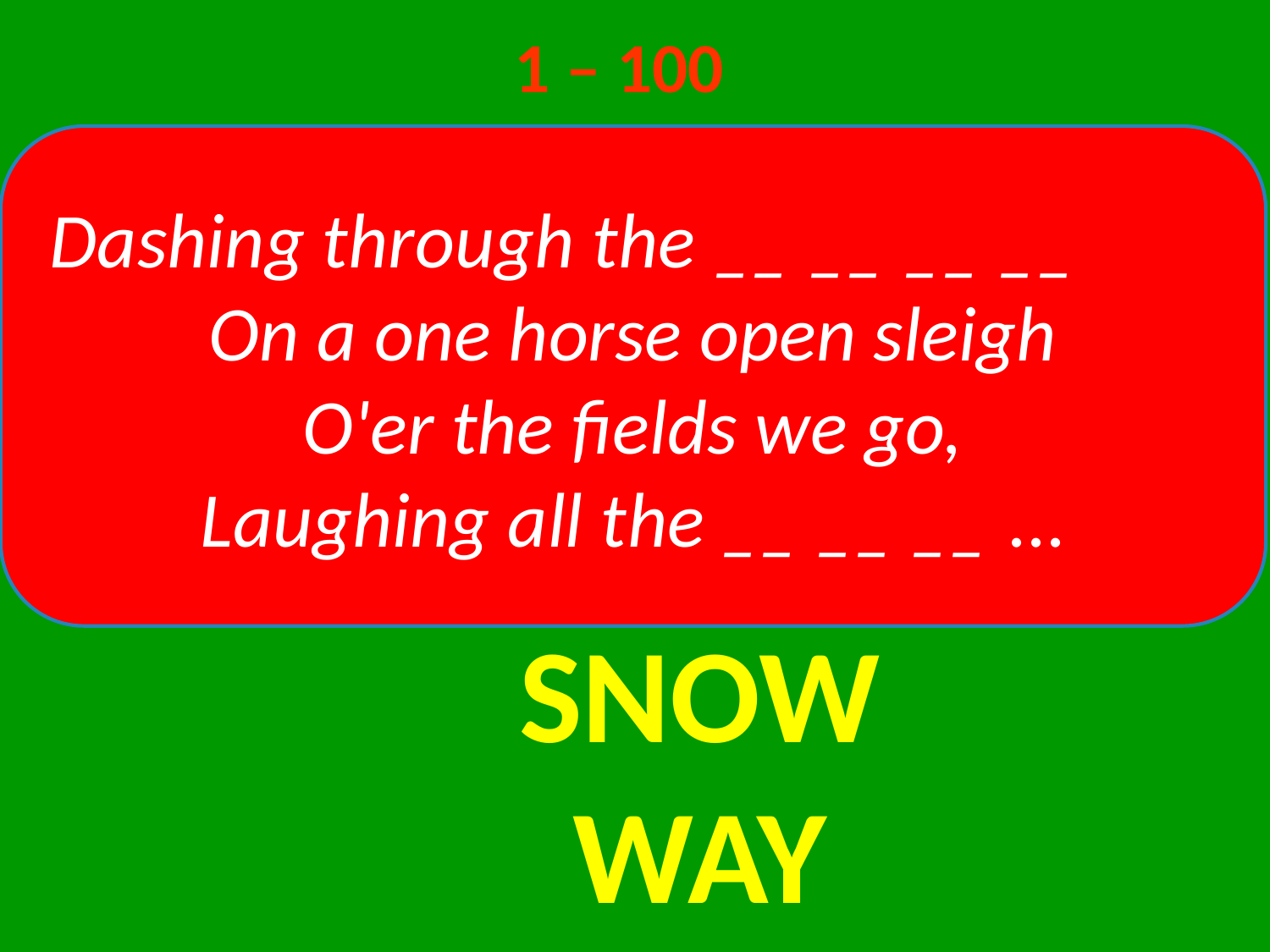

1 – 100
Dashing through the __ __ __ __         On a one horse open sleigh
O'er the fields we go,
Laughing all the __ __ __ ...
#
SNOW
WAY